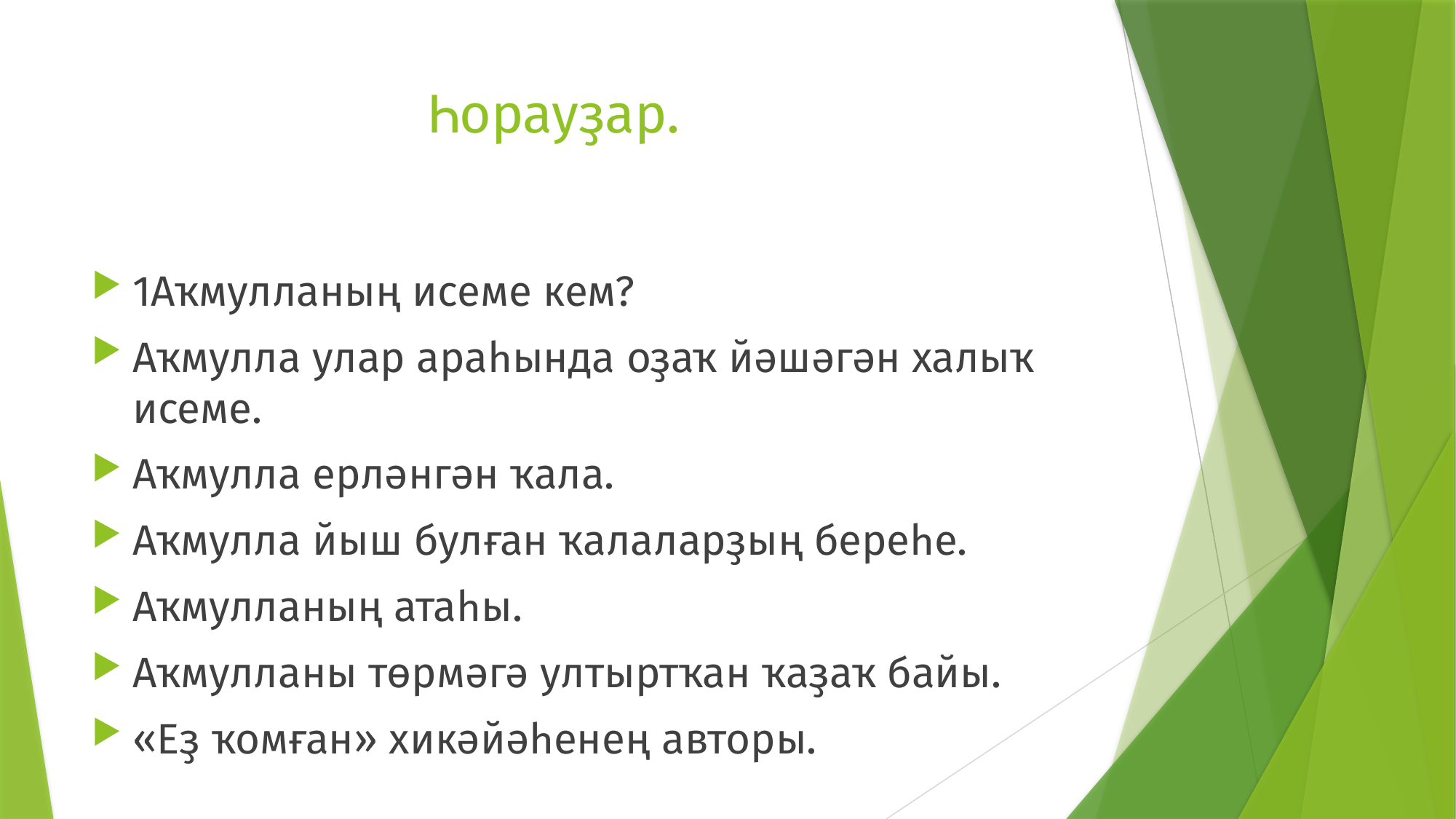

# Һорауҙар.
1Аҡмулланың исеме кем?
Аҡмулла улар араһында оҙаҡ йәшәгән халыҡ исеме.
Аҡмулла ерләнгән ҡала.
Аҡмулла йыш булған ҡалаларҙың береһе.
Аҡмулланың атаһы.
Аҡмулланы төрмәгә ултыртҡан ҡаҙаҡ байы.
«Еҙ ҡомған» хикәйәһенең авторы.